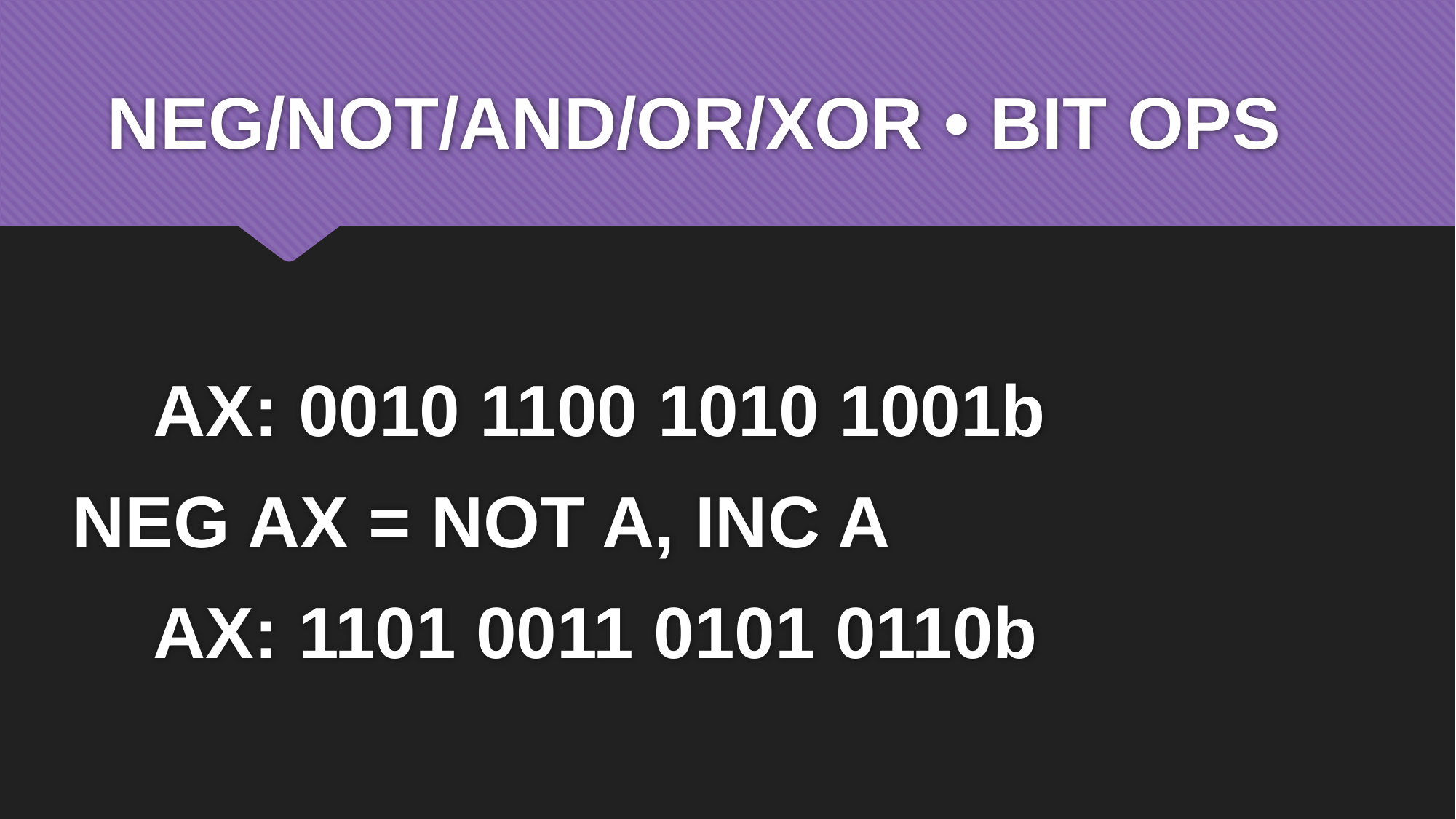

# NEG/NOT/AND/OR/XOR • BIT OPS
    AX: 0010 1100 1010 1001b
NEG AX = NOT A, INC A
    AX: 1101 0011 0101 0110b